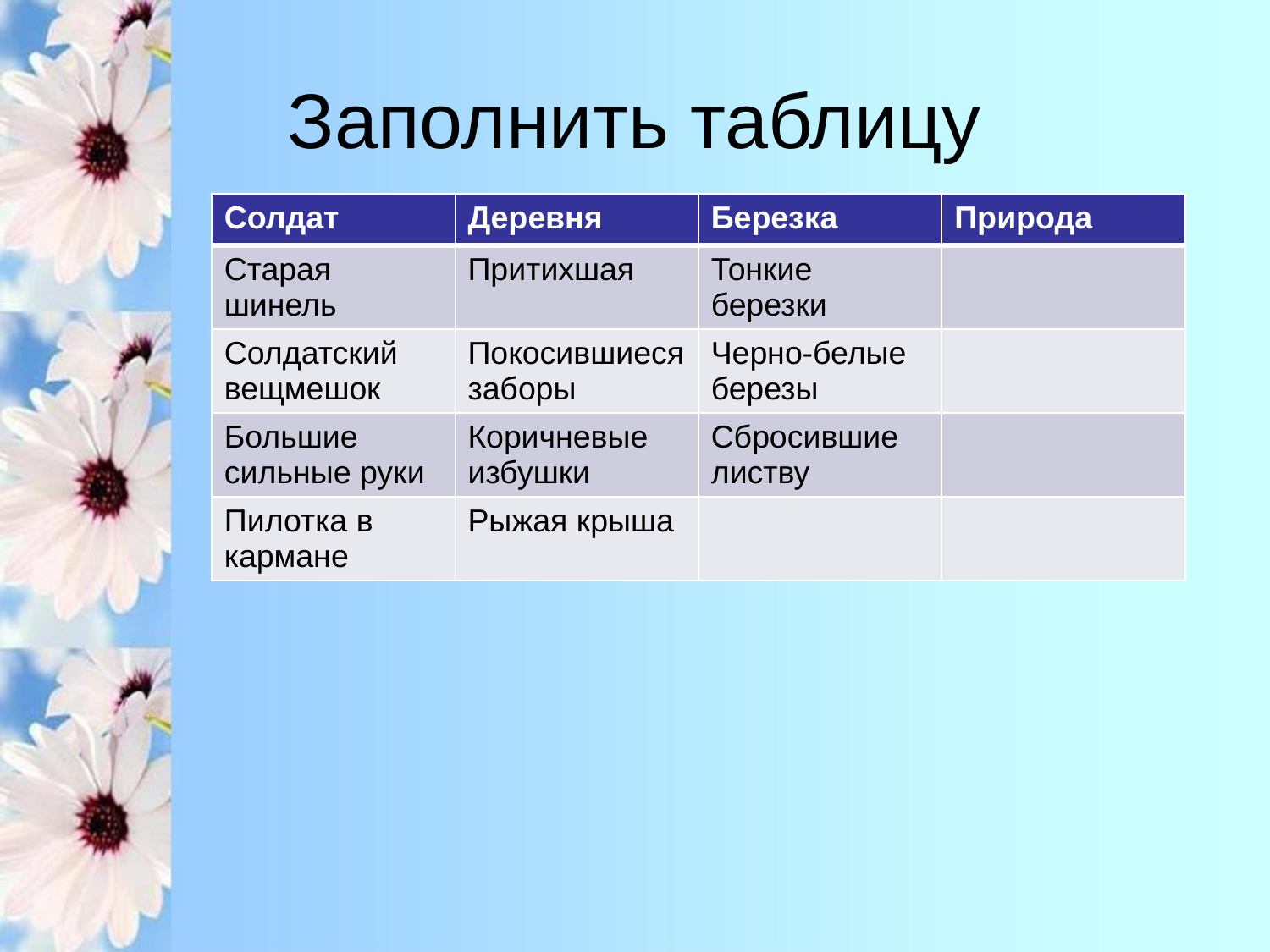

# Заполнить таблицу
| Солдат | Деревня | Березка | Природа |
| --- | --- | --- | --- |
| Старая шинель | Притихшая | Тонкие березки |  |
| Солдатский вещмешок | Покосившиеся заборы | Черно-белые березы |  |
| Большие сильные руки | Коричневые избушки | Сбросившие листву |  |
| Пилотка в кармане | Рыжая крыша |  |  |